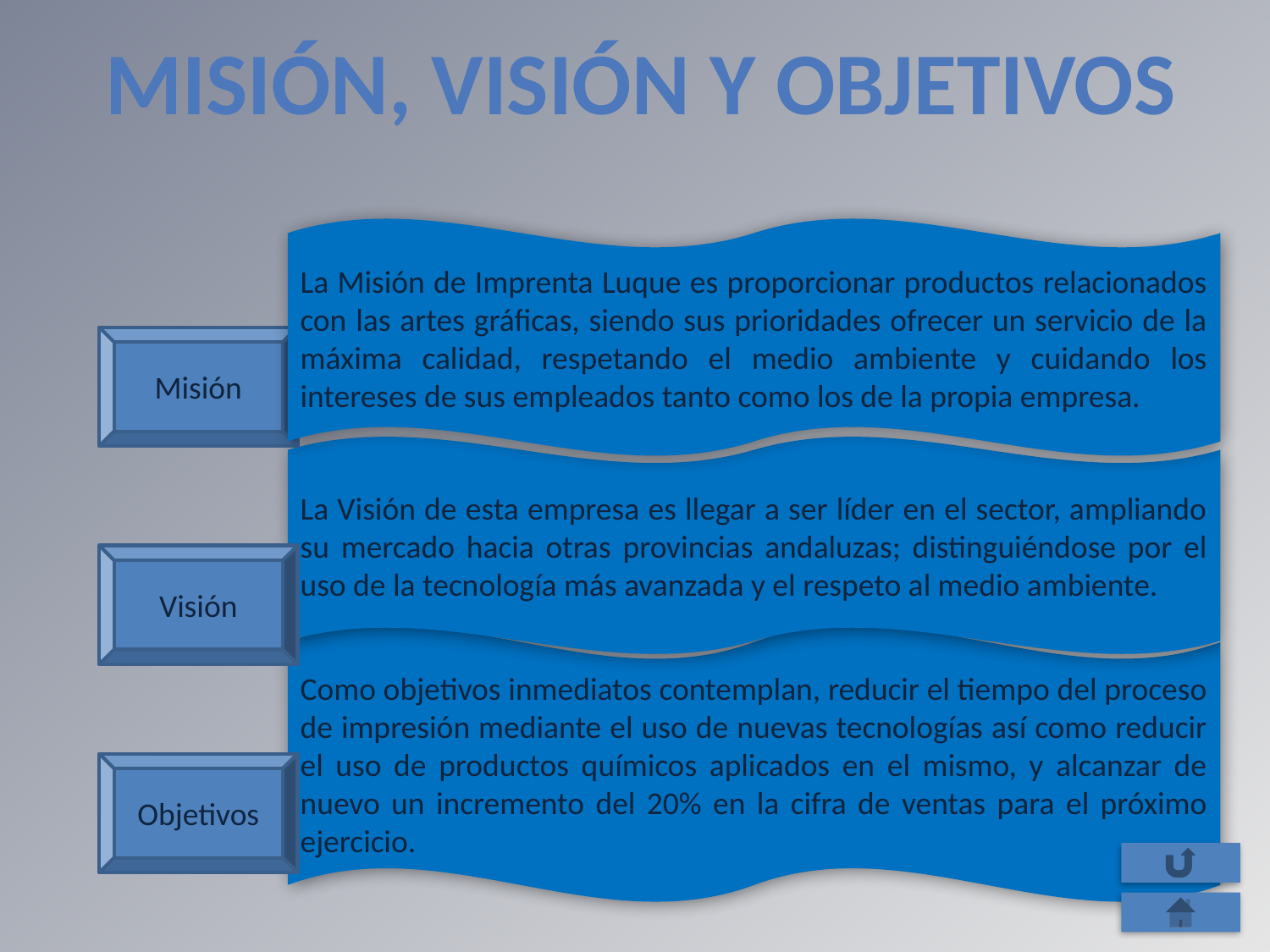

# Misión, Visión y Objetivos
La Misión de Imprenta Luque es proporcionar productos relacionados con las artes gráficas, siendo sus prioridades ofrecer un servicio de la máxima calidad, respetando el medio ambiente y cuidando los intereses de sus empleados tanto como los de la propia empresa.
Misión
La Visión de esta empresa es llegar a ser líder en el sector, ampliando su mercado hacia otras provincias andaluzas; distinguiéndose por el uso de la tecnología más avanzada y el respeto al medio ambiente.
Visión
Como objetivos inmediatos contemplan, reducir el tiempo del proceso de impresión mediante el uso de nuevas tecnologías así como reducir el uso de productos químicos aplicados en el mismo, y alcanzar de nuevo un incremento del 20% en la cifra de ventas para el próximo ejercicio.
Objetivos